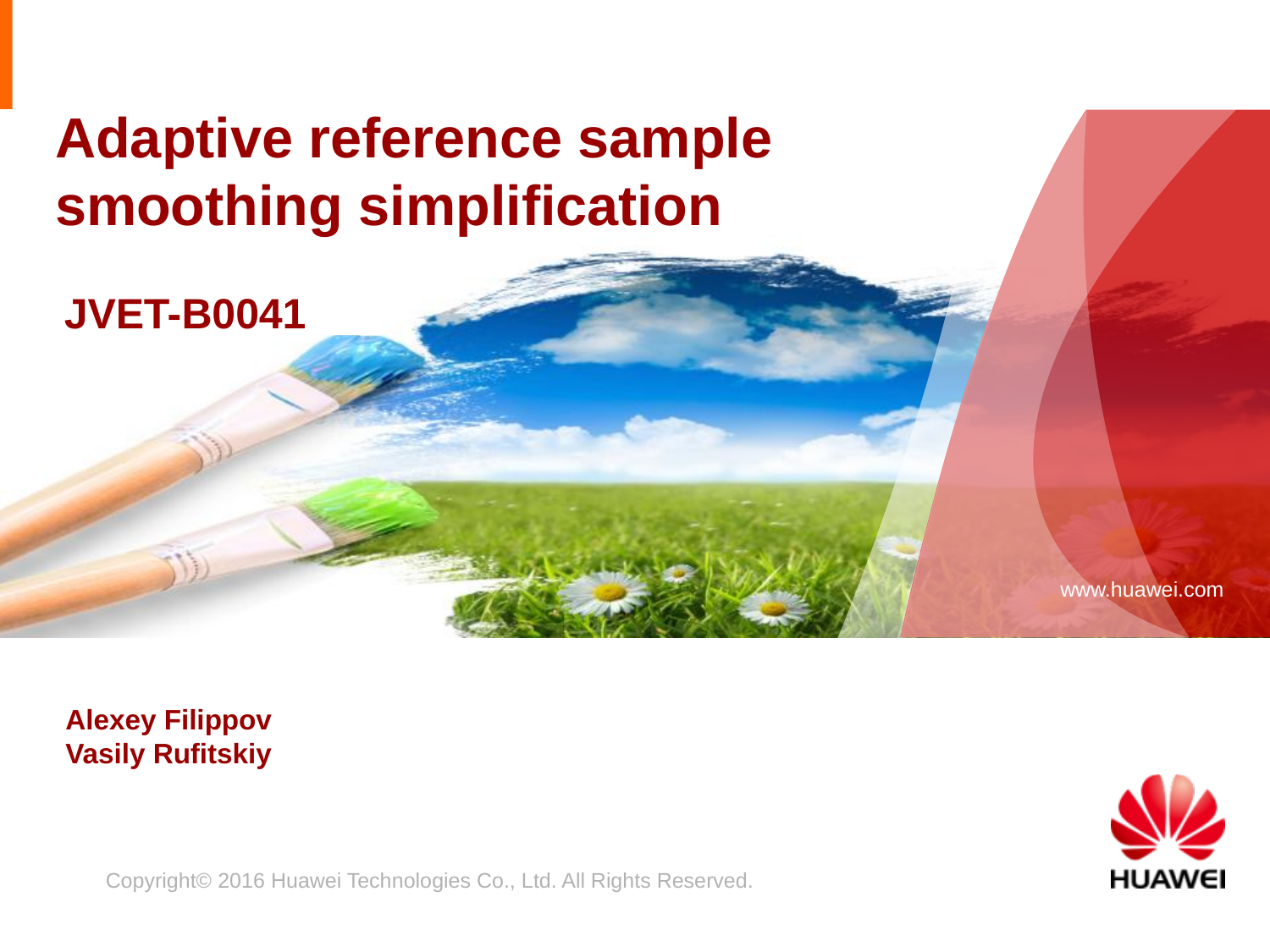

# Adaptive reference sample smoothing simplification
JVET-B0041

Alexey Filippov
Vasily Rufitskiy